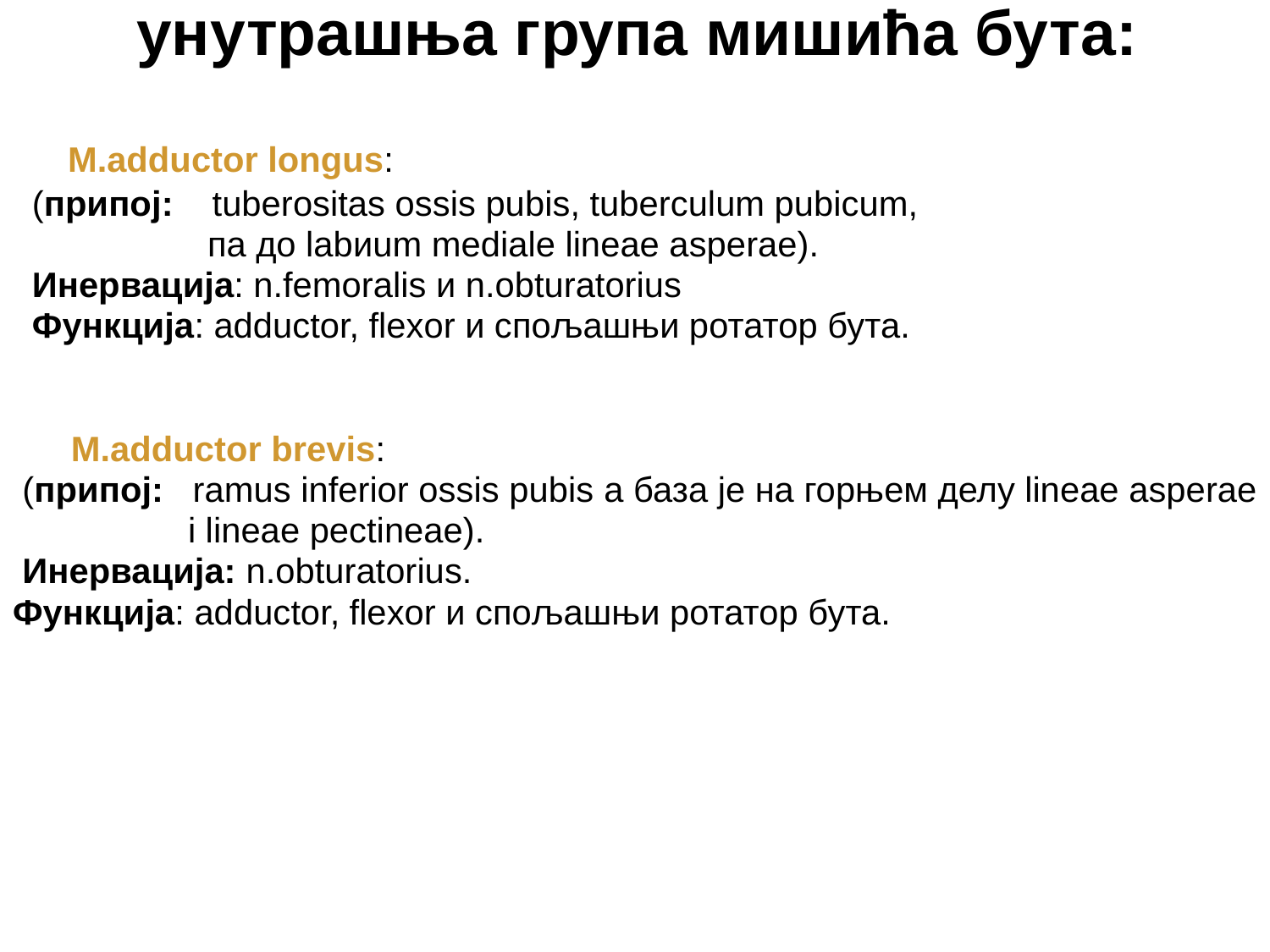

унутрашња група мишића бута:

    M.adductor longus:
  (припој:    tuberositas ossis pubis, tuberculum pubicum,
                    па до labиum mediale lineae asperae).
  Инервација: n.femoralis и n.obturatorius
  Функција: adductor, flexor и спољашњи ротатор бута.

      M.adductor brevis:
 (припој:   ramus inferior ossis pubis а база је на горњем делу lineae asperae
                  i lineae pectineae).
 Инервација: n.obturatorius.
Функција: adductor, flexor и спољашњи ротатор бута.